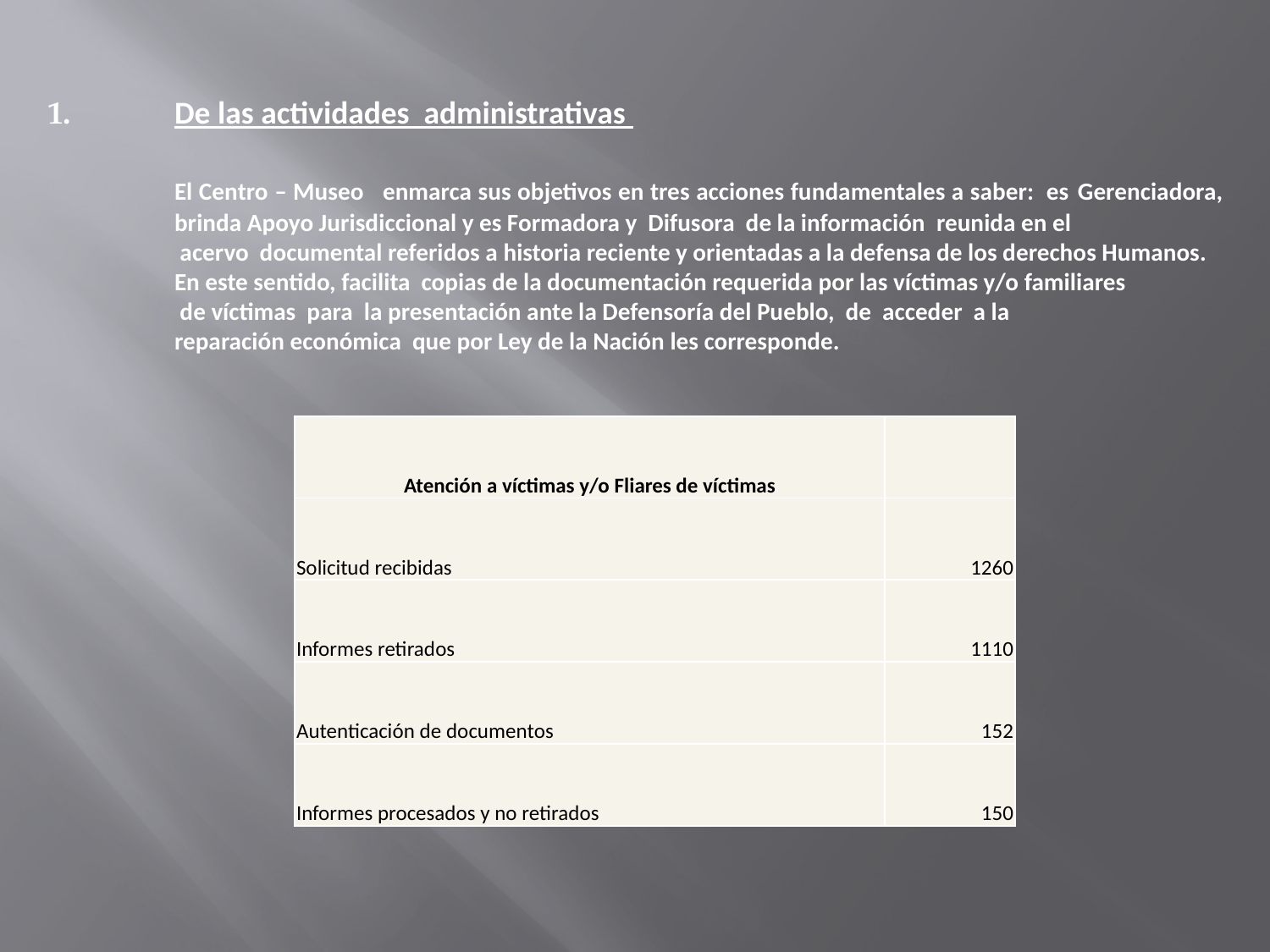

1.	De las actividades  administrativas

	El Centro – Museo   enmarca sus objetivos en tres acciones fundamentales a saber:  es 	Gerenciadora, 	brinda Apoyo Jurisdiccional y es Formadora y  Difusora  de la información 	reunida en el
	 acervo  documental referidos a historia reciente y orientadas a la defensa de los derechos Humanos.
	En este sentido, facilita  copias de la documentación requerida por las víctimas y/o familiares
	 de víctimas  para  la presentación ante la Defensoría del Pueblo,  de  acceder  a la
	reparación económica  que por Ley de la Nación les corresponde.

| Atención a víctimas y/o Fliares de víctimas |  |
| --- | --- |
| Solicitud recibidas | 1260 |
| Informes retirados | 1110 |
| Autenticación de documentos | 152 |
| Informes procesados y no retirados | 150 |